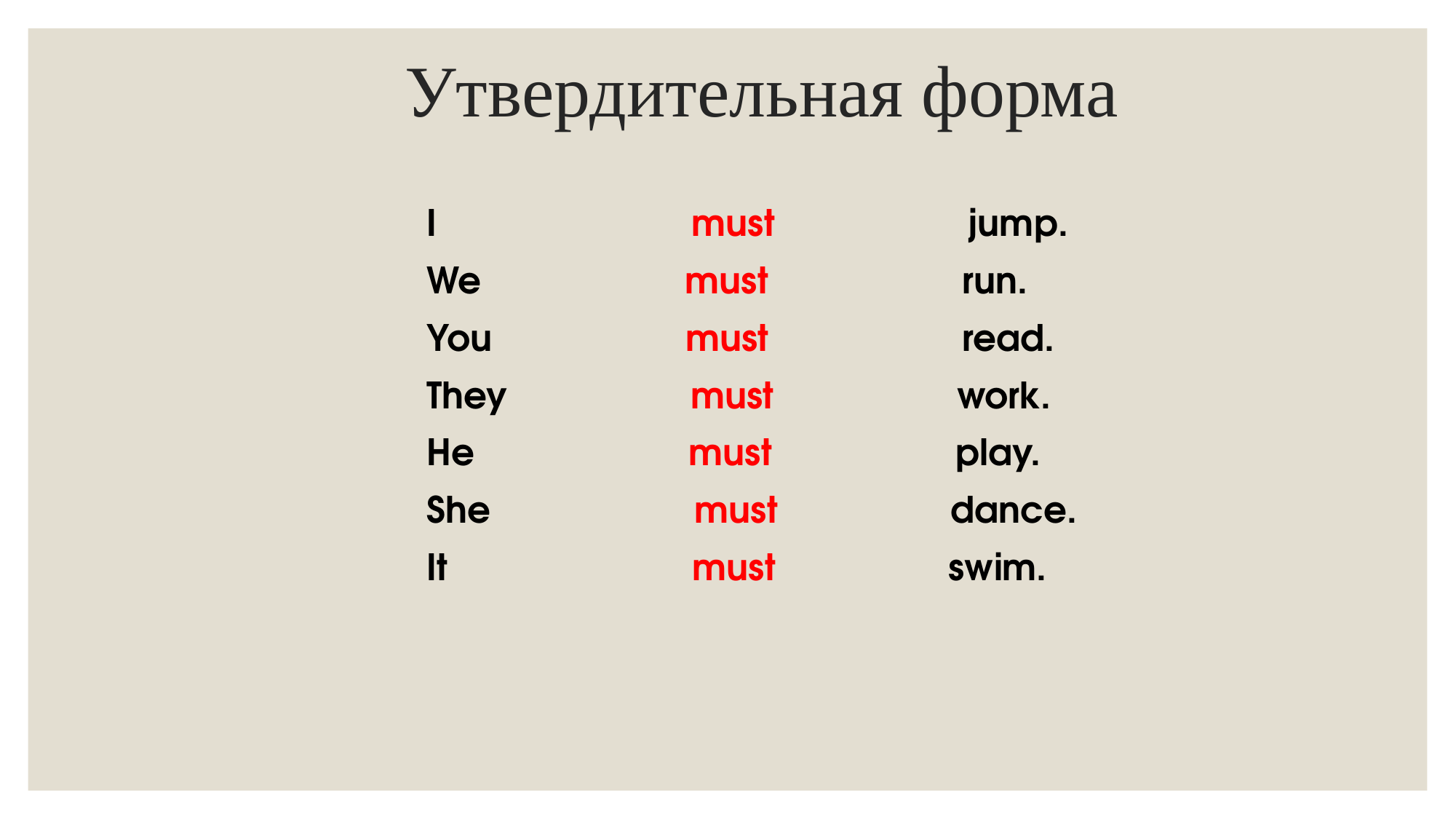

# Утвердительная форма
I                         must                   jump.
We                    must                   run.
You                   must                   read.
They                  must                  work.
He                     must                  play.
She                    must                 dance.
It                        must                 swim.